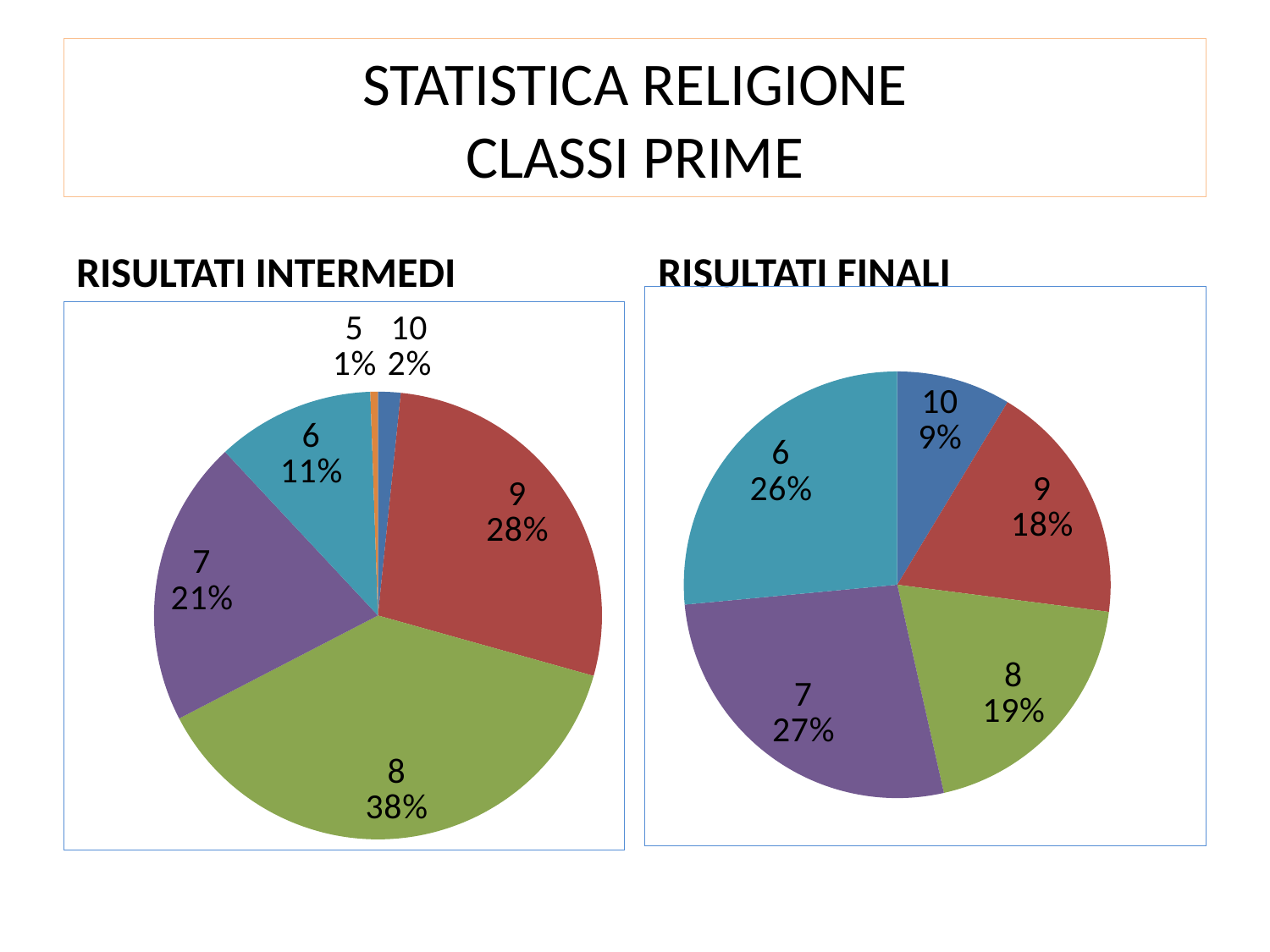

# STATISTICA RELIGIONE CLASSI PRIME
RISULTATI INTERMEDI
RISULTATI FINALI

### Chart

| Category | C.PRIME |
|---|---|
| 10 | 16.0 |
| 9 | 34.0 |
| 8 | 36.0 |
| 7 | 50.0 |
| 6 | 49.0 |
| 5 | 0.0 |
| 4 | 0.0 |

### Chart

| Category | C.PRIME |
|---|---|
| 10 | 3.0 |
| 9 | 51.0 |
| 8 | 70.0 |
| 7 | 38.0 |
| 6 | 21.0 |
| 5 | 1.0 |
| 4 | 0.0 |